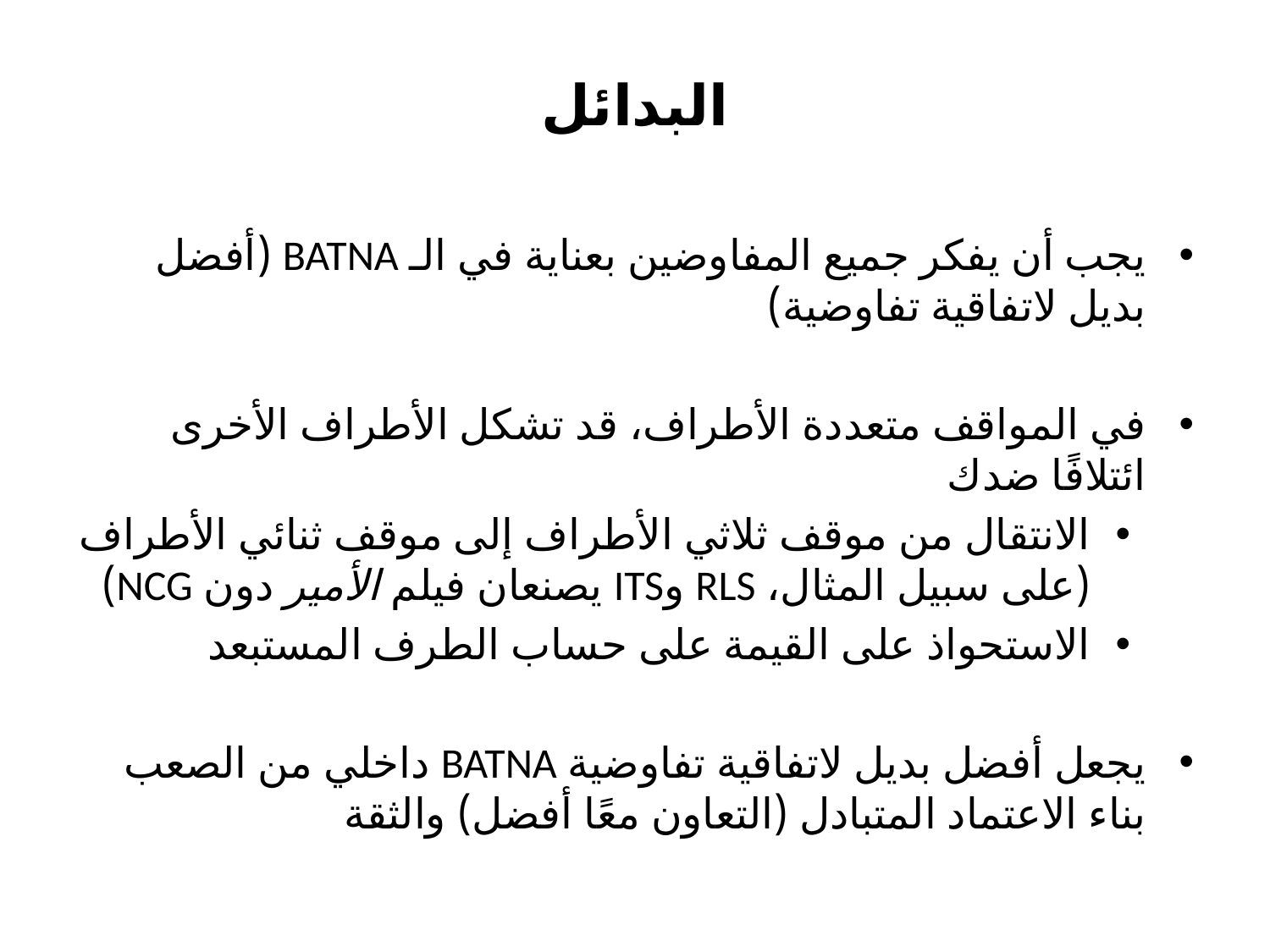

البدائل
يجب أن يفكر جميع المفاوضين بعناية في الـ BATNA (أفضل بديل لاتفاقية تفاوضية)

في المواقف متعددة الأطراف، قد تشكل الأطراف الأخرى ائتلافًا ضدك
الانتقال من موقف ثلاثي الأطراف إلى موقف ثنائي الأطراف (على سبيل المثال، RLS وITS يصنعان فيلم الأمير دون NCG)
الاستحواذ على القيمة على حساب الطرف المستبعد

يجعل أفضل بديل لاتفاقية تفاوضية BATNA داخلي من الصعب بناء الاعتماد المتبادل (التعاون معًا أفضل) والثقة